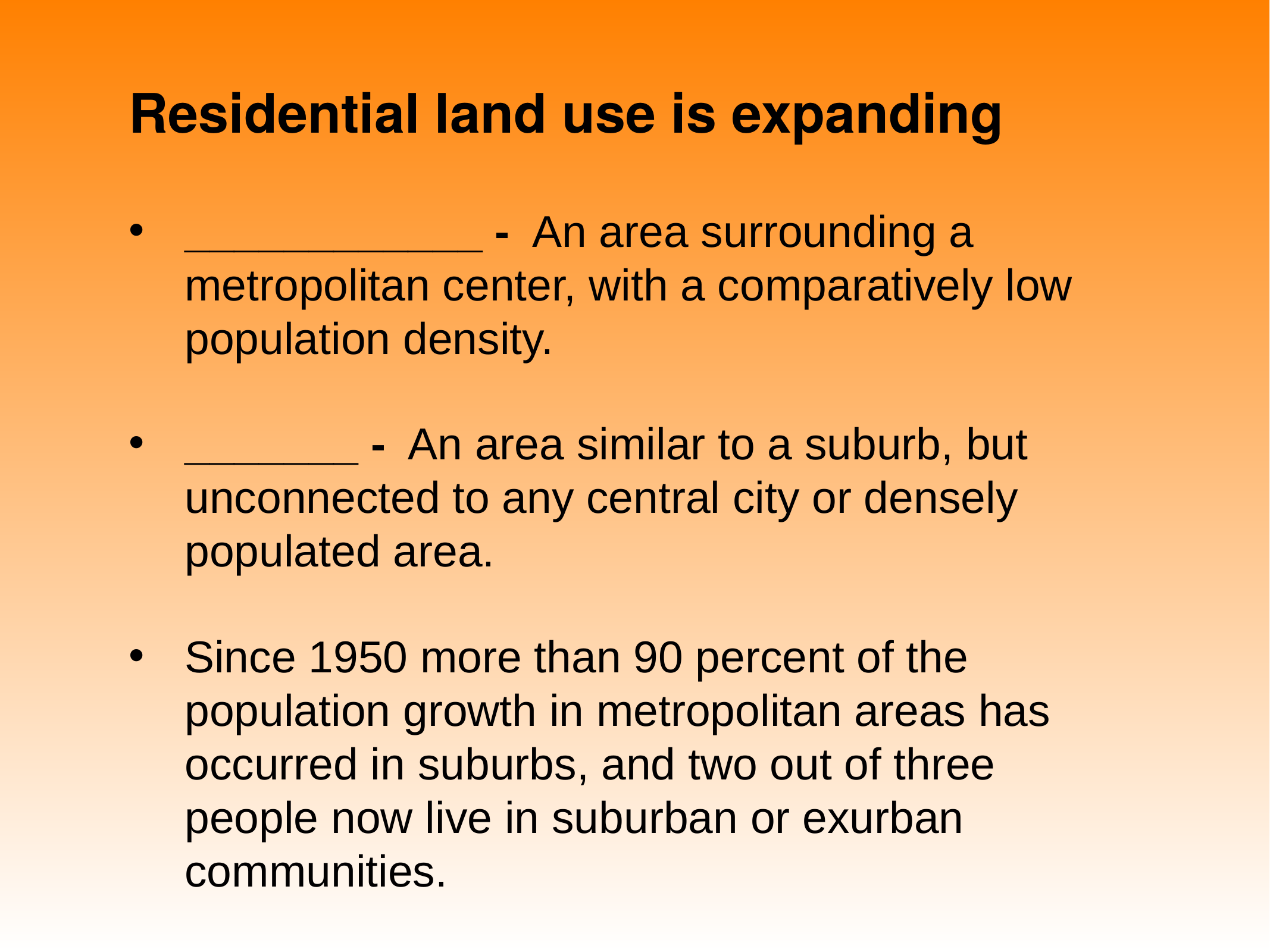

# Residential land use is expanding
____________ -  An area surrounding a metropolitan center, with a comparatively low population density.
_______ -  An area similar to a suburb, but unconnected to any central city or densely populated area.
Since 1950 more than 90 percent of the population growth in metropolitan areas has occurred in suburbs, and two out of three people now live in suburban or exurban communities.